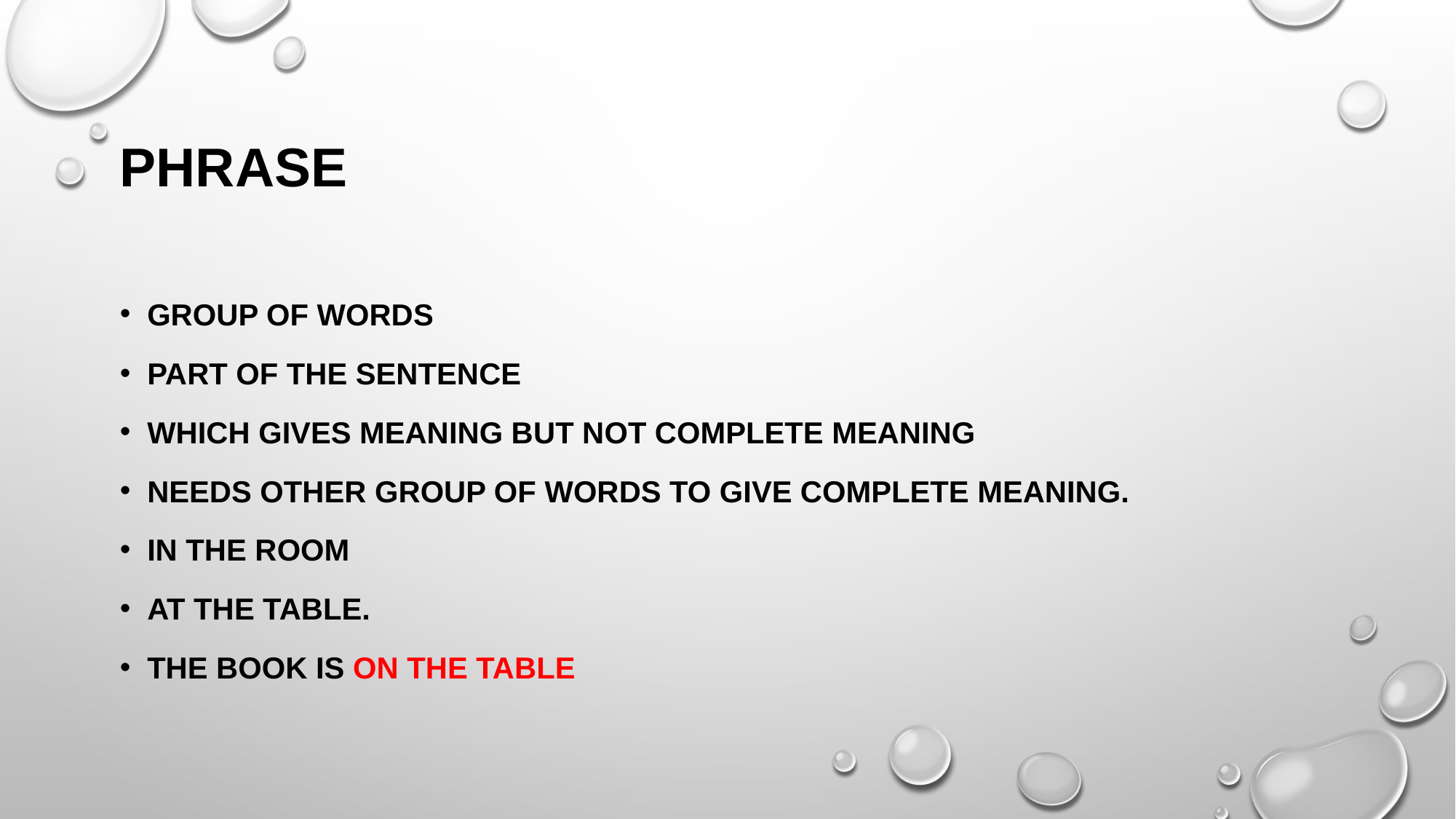

# Phrase
Group of words
Part of the sentence
Which gives meaning but not complete meaning
Needs other group of words to give complete meaning.
In the room
At the table.
The book is on the table